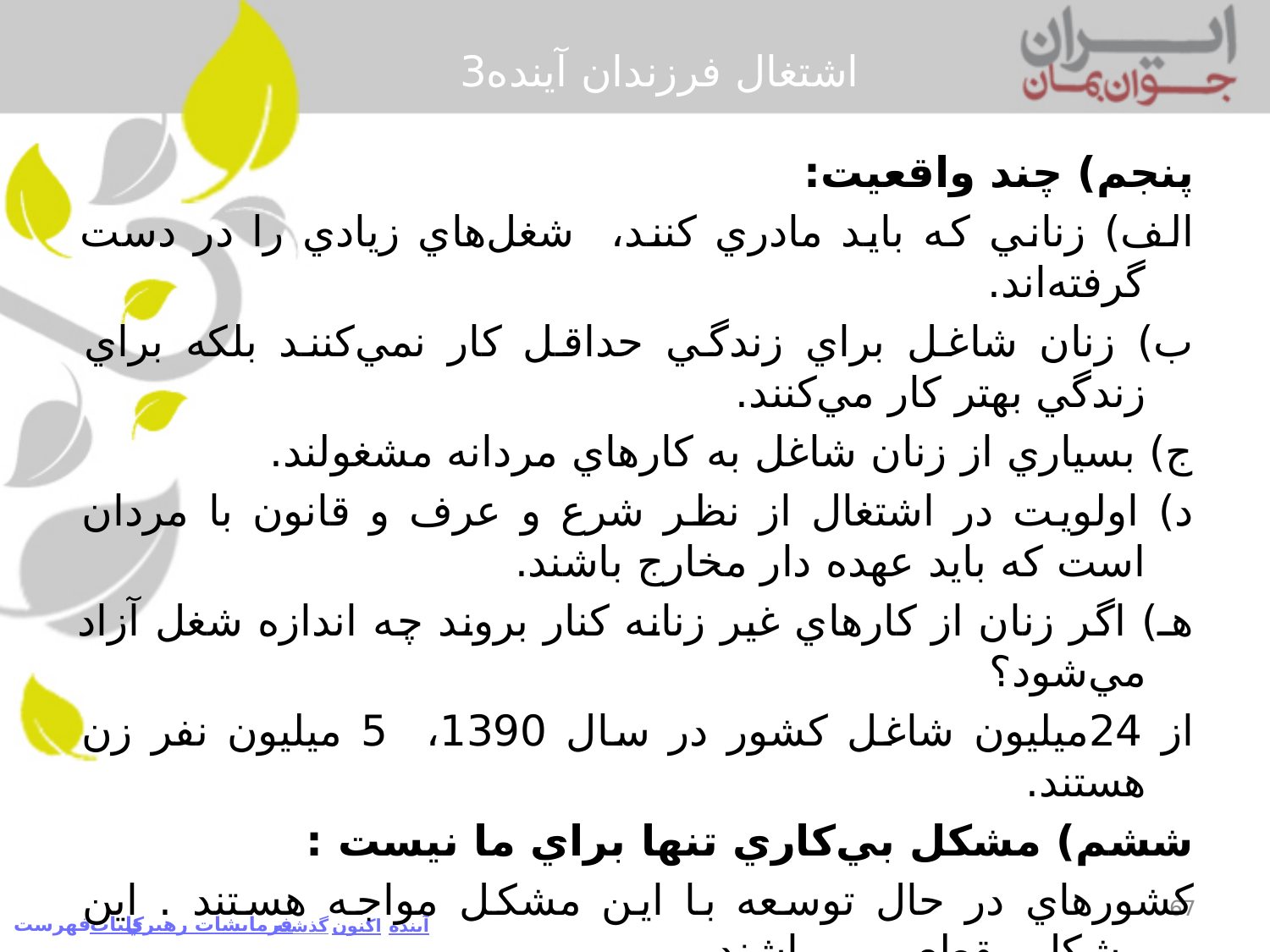

# اشتغال فرزندان آينده3
پنجم) چند واقعيت:
الف) زناني كه بايد مادري كنند،  شغل‌هاي زيادي را در دست گرفته‌اند.
ب) زنان شاغل براي زندگي حداقل كار نمي‌كنند بلكه براي زندگي بهتر كار مي‌كنند.
ج) بسياري از زنان شاغل به كارهاي مردانه مشغولند.
د) اولويت در اشتغال از نظر شرع و عرف و قانون با مردان است كه بايد عهده دار مخارج باشند.
هـ) اگر زنان از كارهاي غير زنانه كنار بروند چه اندازه شغل آزاد مي‌شود؟
	از 24ميليون شاغل كشور در سال 1390،  5 ميليون نفر زن هستند.
ششم) مشكل بي‌كاري تنها براي ما نيست :
كشورهاي در حال توسعه با اين مشكل مواجه هستند . اين مشكل مقطعي مي‌باشند.
هفتم) رابطه بي‌كاري و فرزندآوري:
اگر نرخ بي‌كاري در جامعه ما 20% هم باشد ، به اين معناست كه 80% داراي اشتغال هستند ، اما چرا بسياري از اين 80% هم به فرزندآوري بيشتر ، رغبت ندارند؟
67